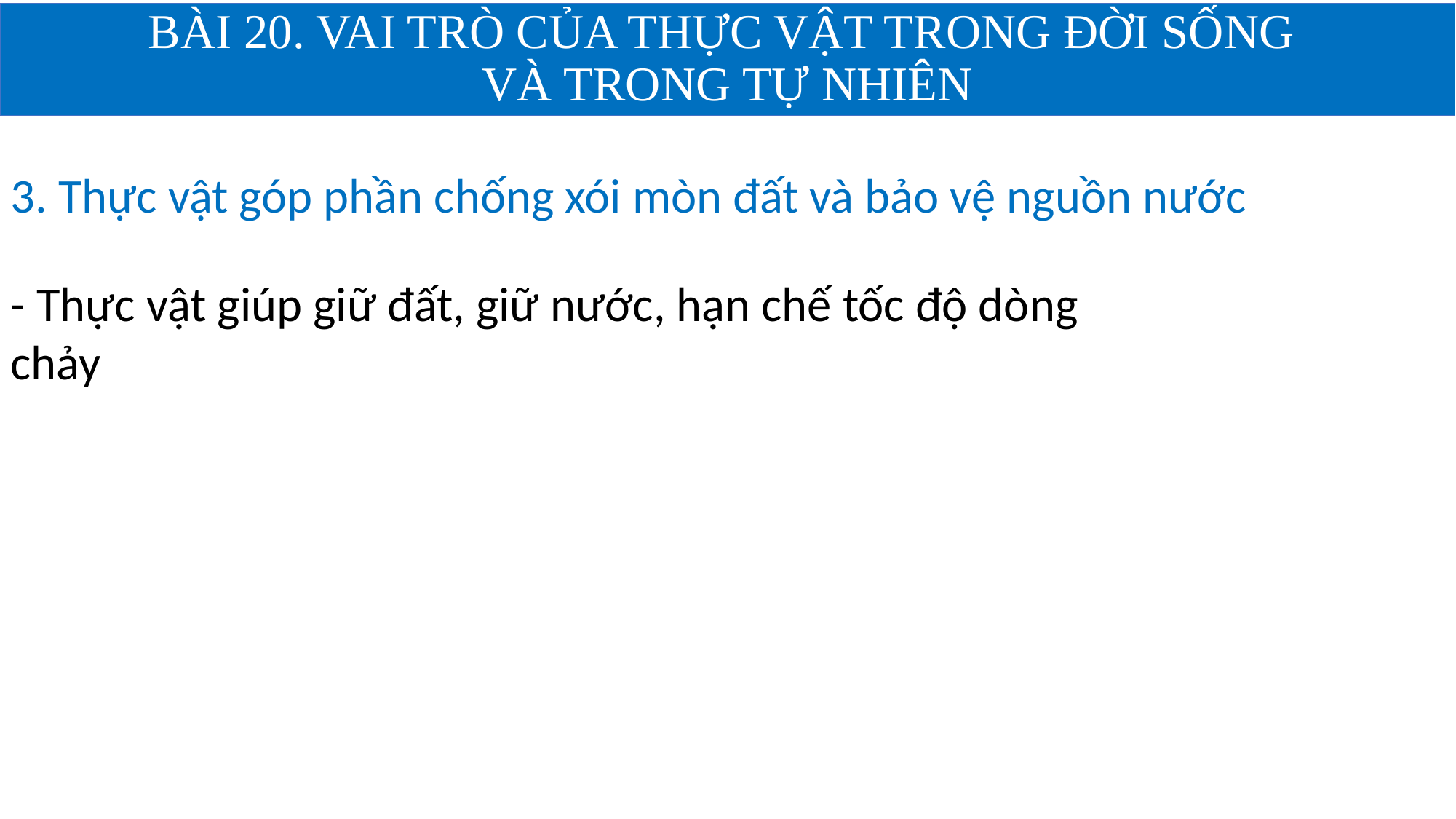

# BÀI 20. VAI TRÒ CỦA THỰC VẬT TRONG ĐỜI SỐNG VÀ TRONG TỰ NHIÊN
3. Thực vật góp phần chống xói mòn đất và bảo vệ nguồn nước
- Thực vật giúp giữ đất, giữ nước, hạn chế tốc độ dòng chảy